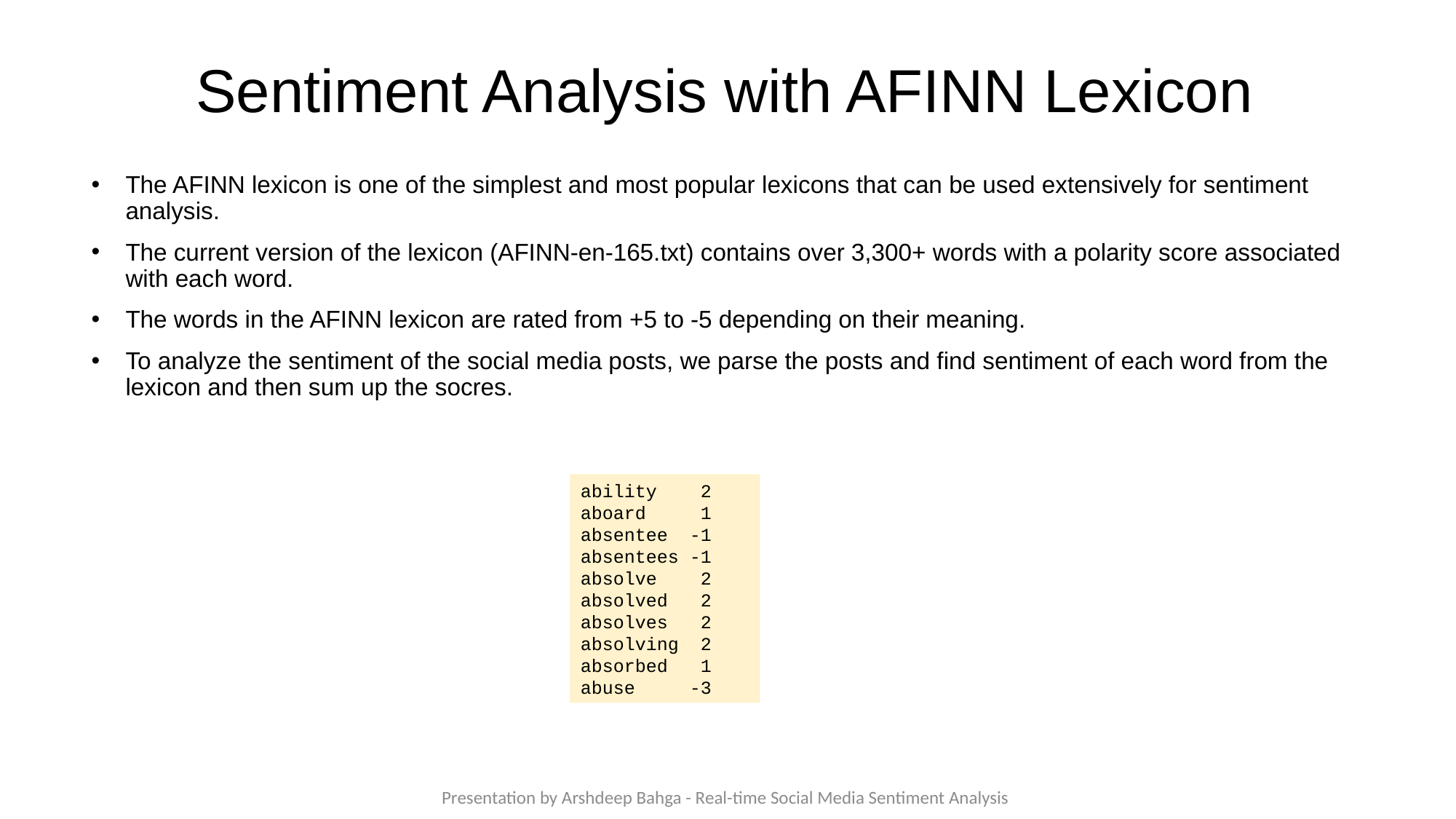

Sentiment Analysis with AFINN Lexicon
The AFINN lexicon is one of the simplest and most popular lexicons that can be used extensively for sentiment analysis.
The current version of the lexicon (AFINN-en-165.txt) contains over 3,300+ words with a polarity score associated with each word.
The words in the AFINN lexicon are rated from +5 to -5 depending on their meaning.
To analyze the sentiment of the social media posts, we parse the posts and find sentiment of each word from the lexicon and then sum up the socres.
ability	 2
aboard	 1
absentee	-1
absentees	-1
absolve	 2
absolved	 2
absolves	 2
absolving	 2
absorbed	 1
abuse	-3
Presentation by Arshdeep Bahga - Real-time Social Media Sentiment Analysis